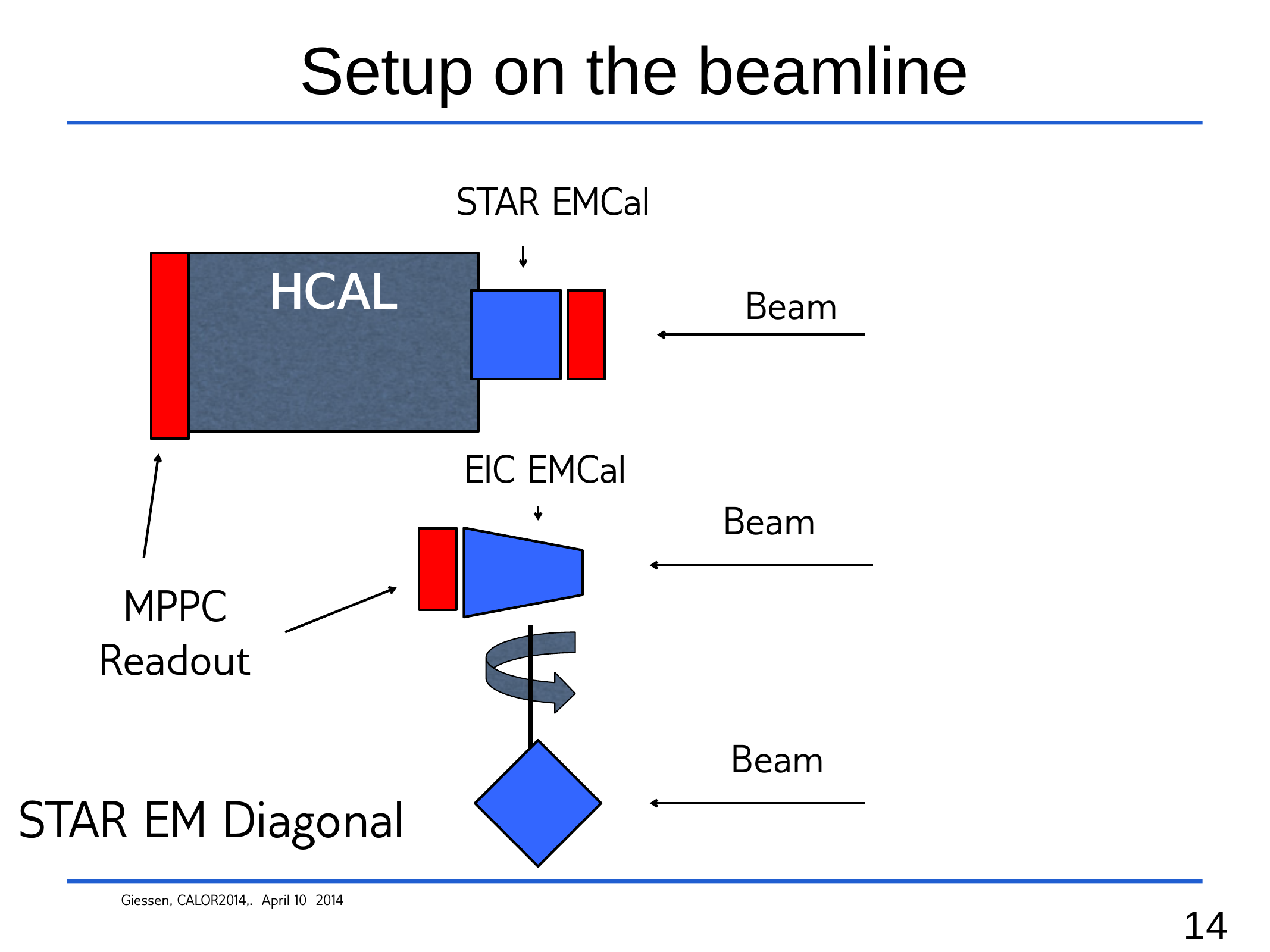

Setup on the beamline

STAR EMCal

HCAL
Beam

EIC EMCal
Beam

MPPC
Readout

Beam

STAR EM Diagonal
Giessen, CALOR2014,.  April 10  2014

14